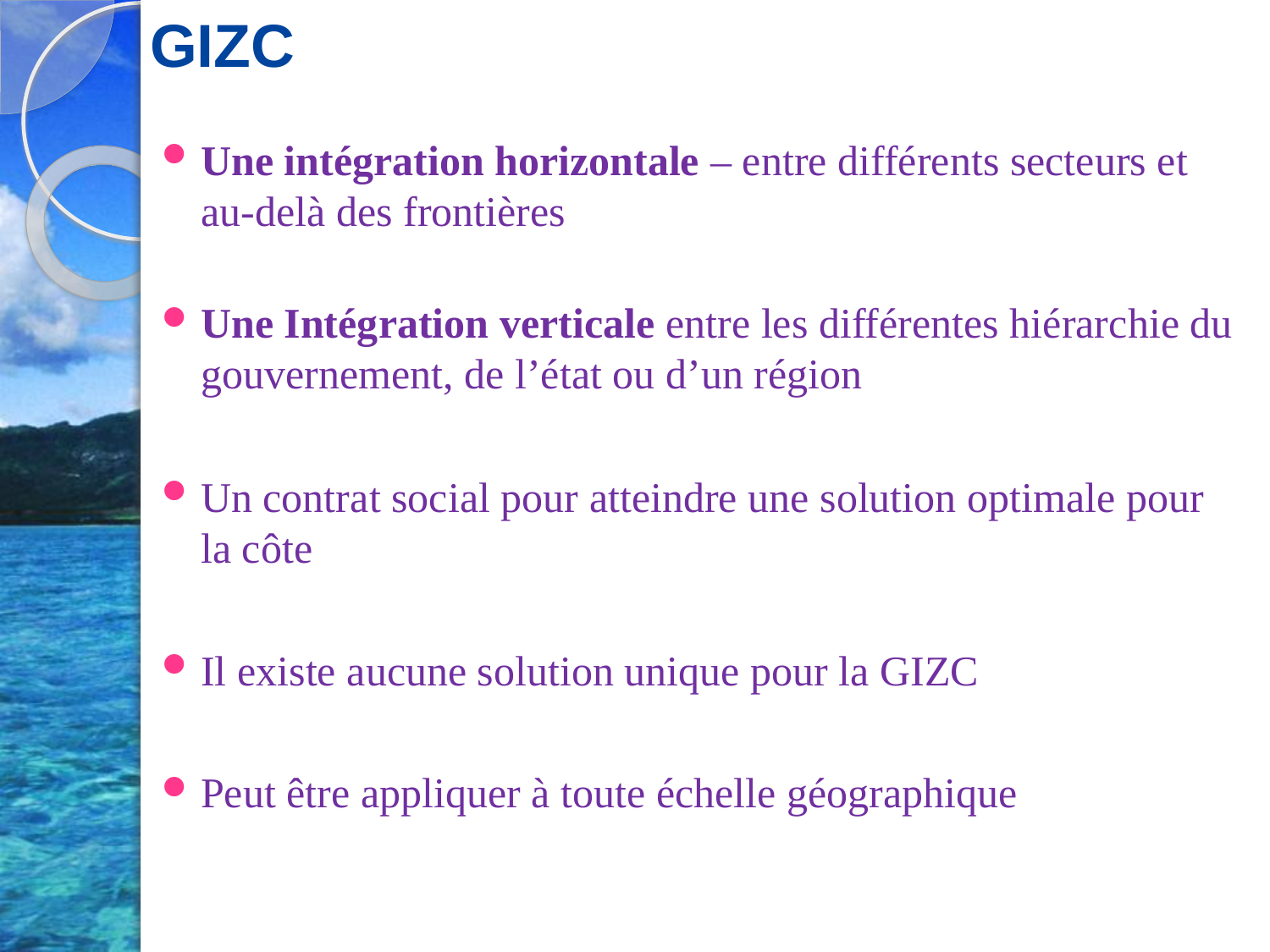

# GIZC
Une intégration horizontale – entre différents secteurs et au-delà des frontières
Une Intégration verticale entre les différentes hiérarchie du gouvernement, de l’état ou d’un région

Un contrat social pour atteindre une solution optimale pour la côte

Il existe aucune solution unique pour la GIZC

Peut être appliquer à toute échelle géographique